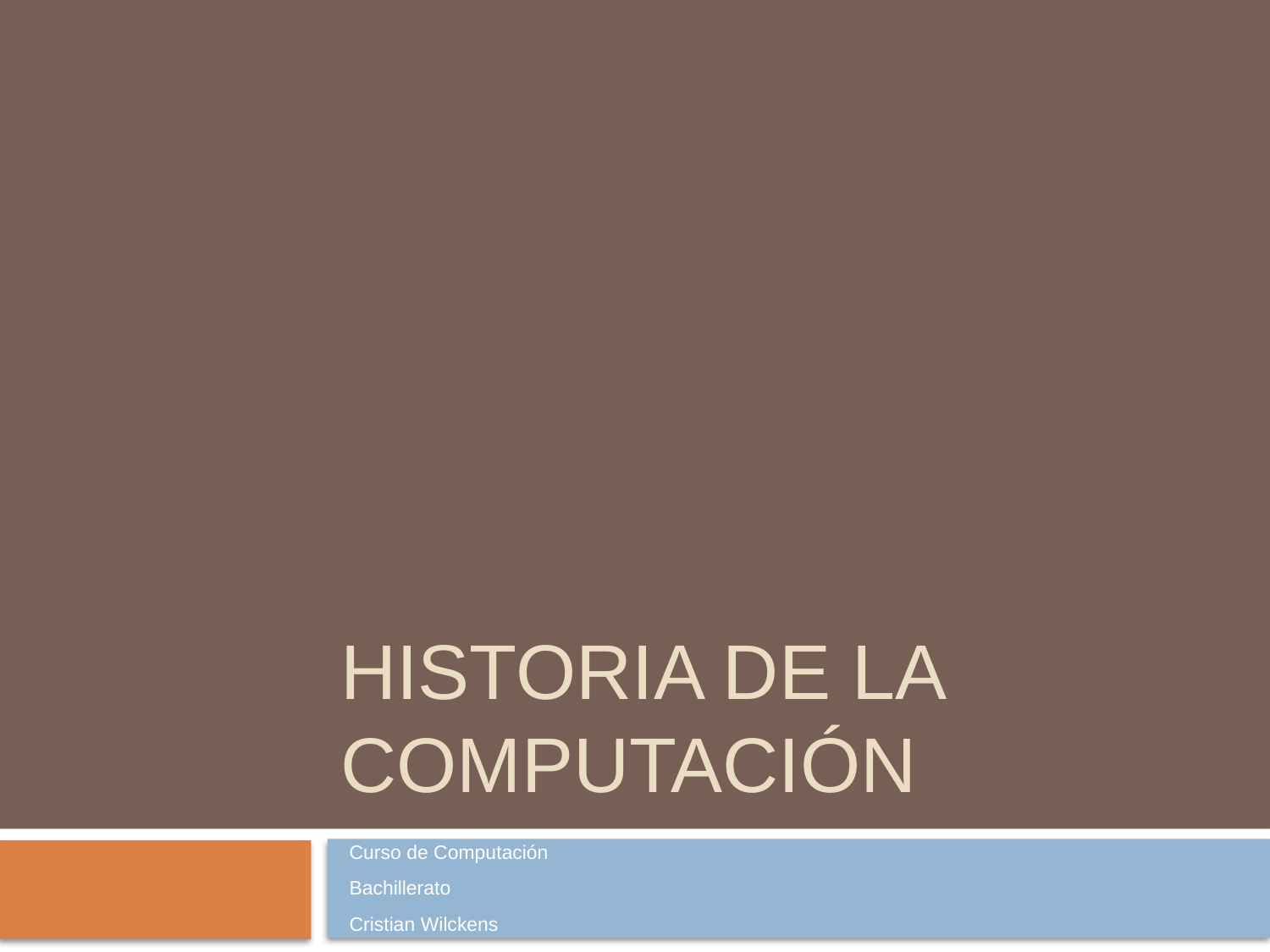

# Historia de la computación
Curso de Computación
Bachillerato
Cristian Wilckens